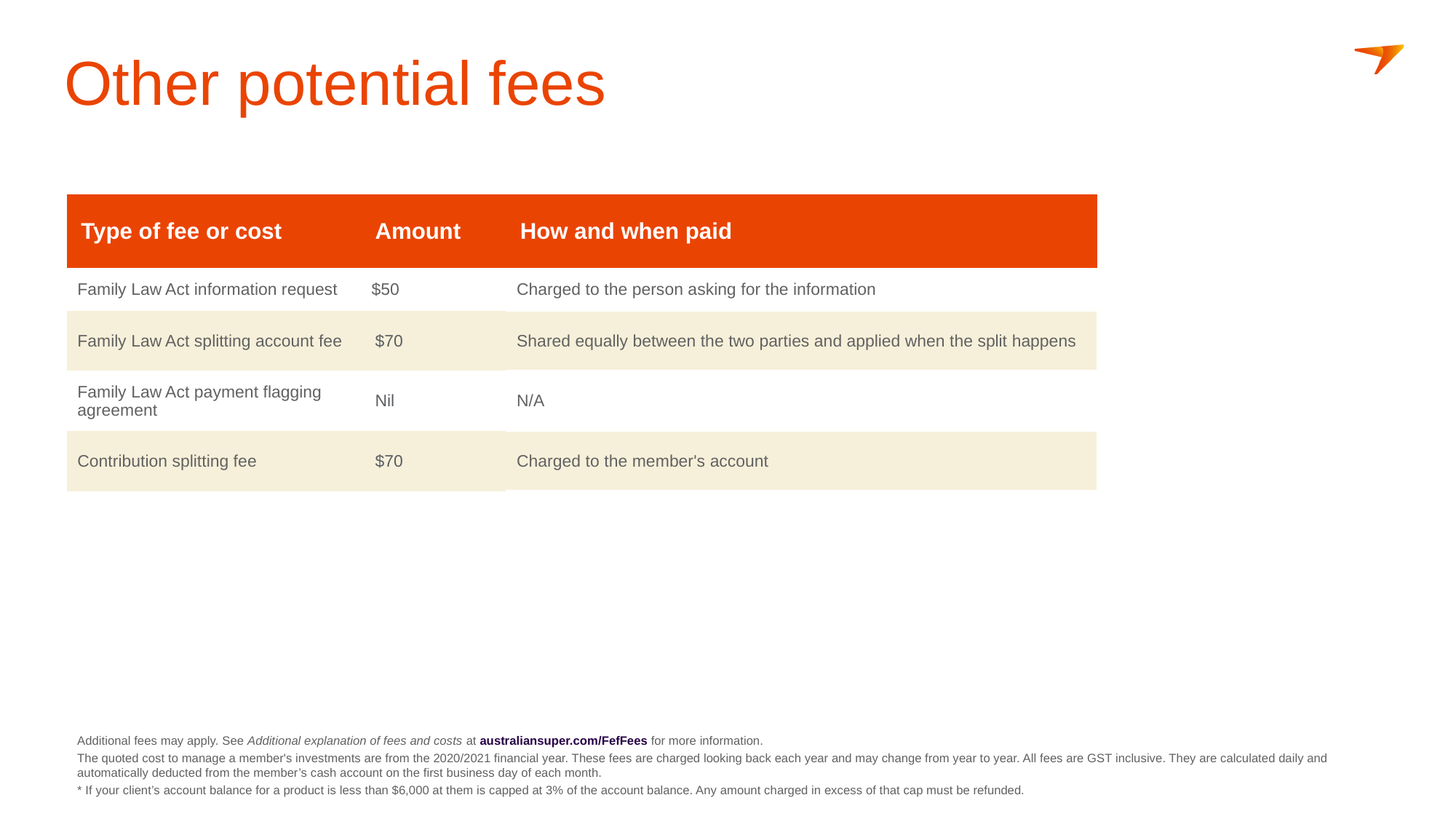

# Other potential fees
| Type of fee or cost | Amount | How and when paid |
| --- | --- | --- |
| Family Law Act information request | $50 | Charged to the person asking for the information |
| Family Law Act splitting account fee | $70 | Shared equally between the two parties and applied when the split happens |
| Family Law Act payment flagging agreement | Nil | N/A |
| Contribution splitting fee | $70 | Charged to the member's account |
Additional fees may apply. See Additional explanation of fees and costs at australiansuper.com/FefFees for more information.
The quoted cost to manage a member's investments are from the 2020/2021 financial year. These fees are charged looking back each year and may change from year to year. All fees are GST inclusive. They are calculated daily and automatically deducted from the member’s cash account on the first business day of each month.
* If your client’s account balance for a product is less than $6,000 at them is capped at 3% of the account balance. Any amount charged in excess of that cap must be refunded.